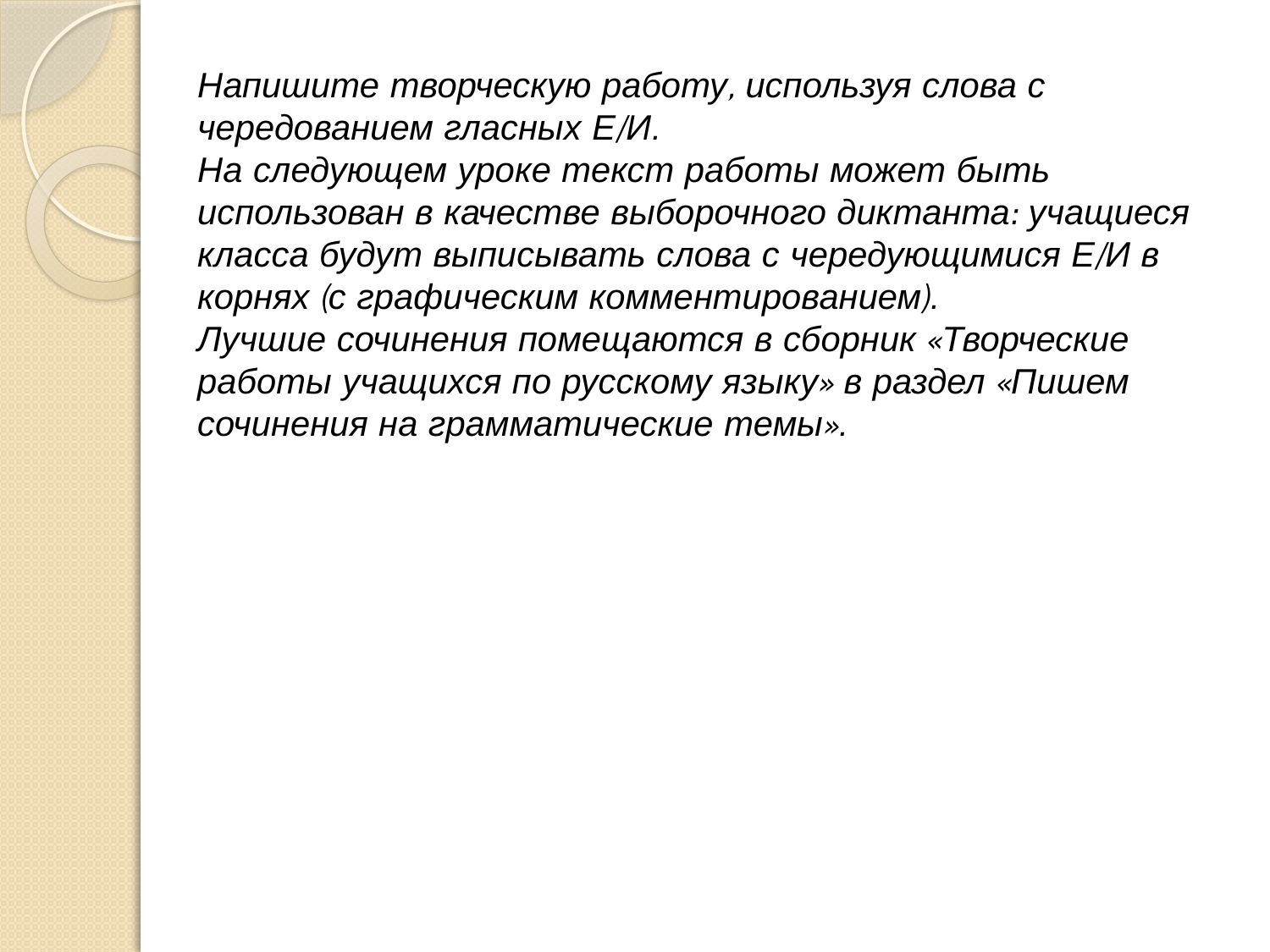

Напишите творческую работу, используя слова с чередованием гласных Е/И.
На следующем уроке текст работы может быть использован в качестве выборочного диктанта: учащиеся класса будут выписывать слова с чередующимися Е/И в корнях (с графическим комментированием).
Лучшие сочинения помещаются в сборник «Творческие работы учащихся по русскому языку» в раздел «Пишем сочинения на грамматические темы».